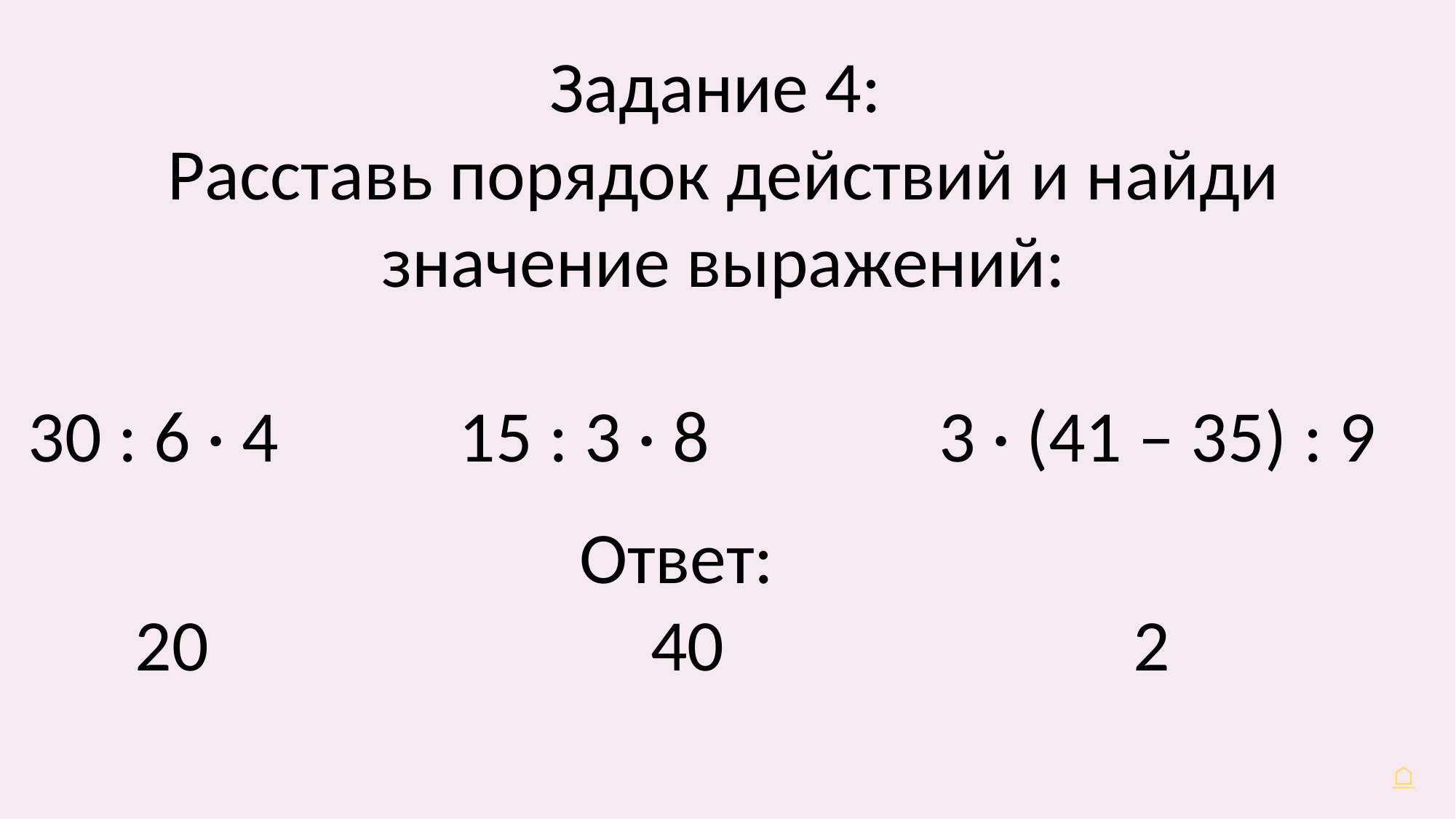

Задание 4:
Расставь порядок действий и найди значение выражений:

30 : 6 · 4           15 : 3 · 8              3 · (41 – 35) : 9

Ответ:
      20                           40                         2

⌂